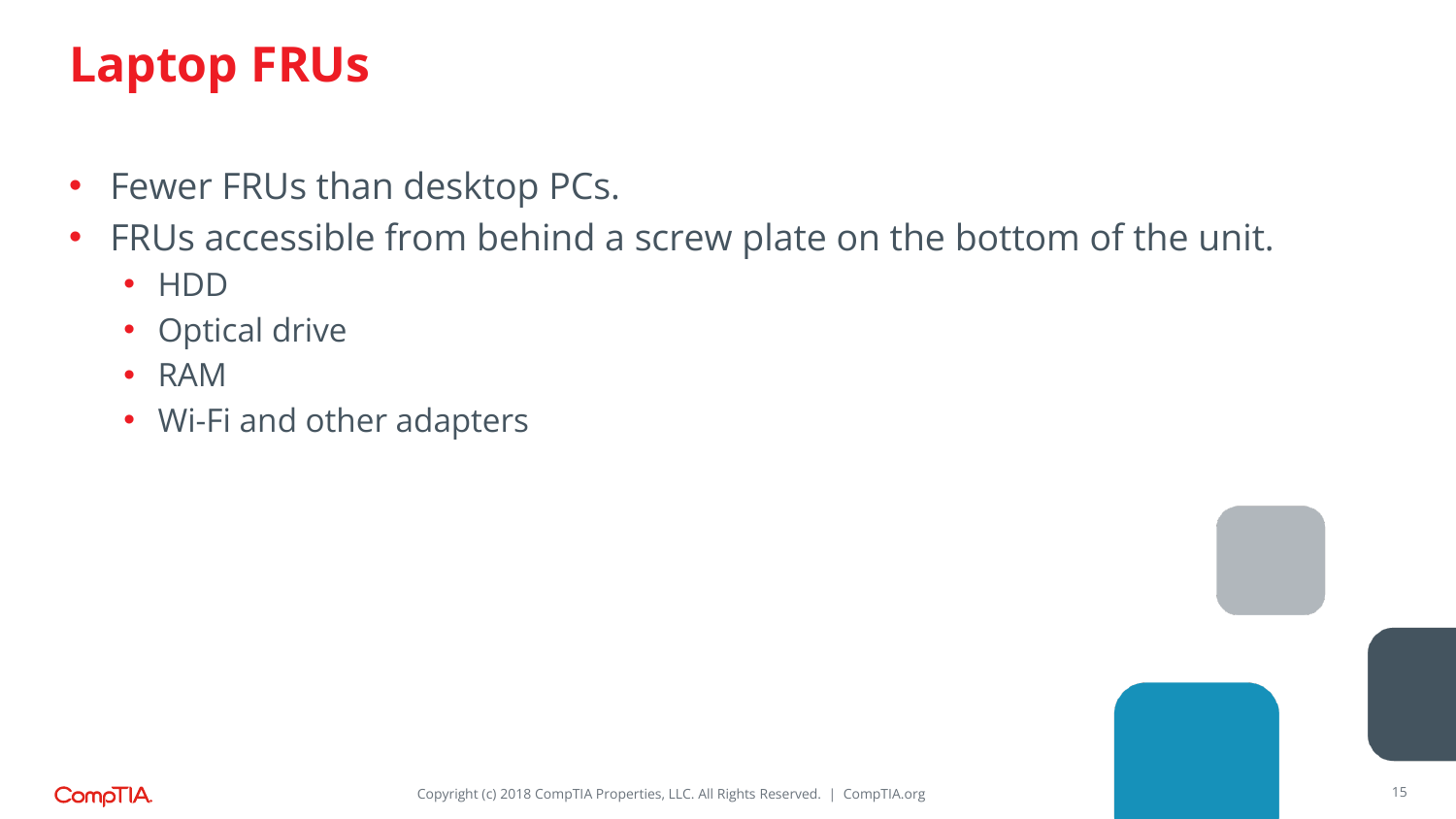

# Laptop FRUs
Fewer FRUs than desktop PCs.
FRUs accessible from behind a screw plate on the bottom of the unit.
HDD
Optical drive
RAM
Wi-Fi and other adapters
15